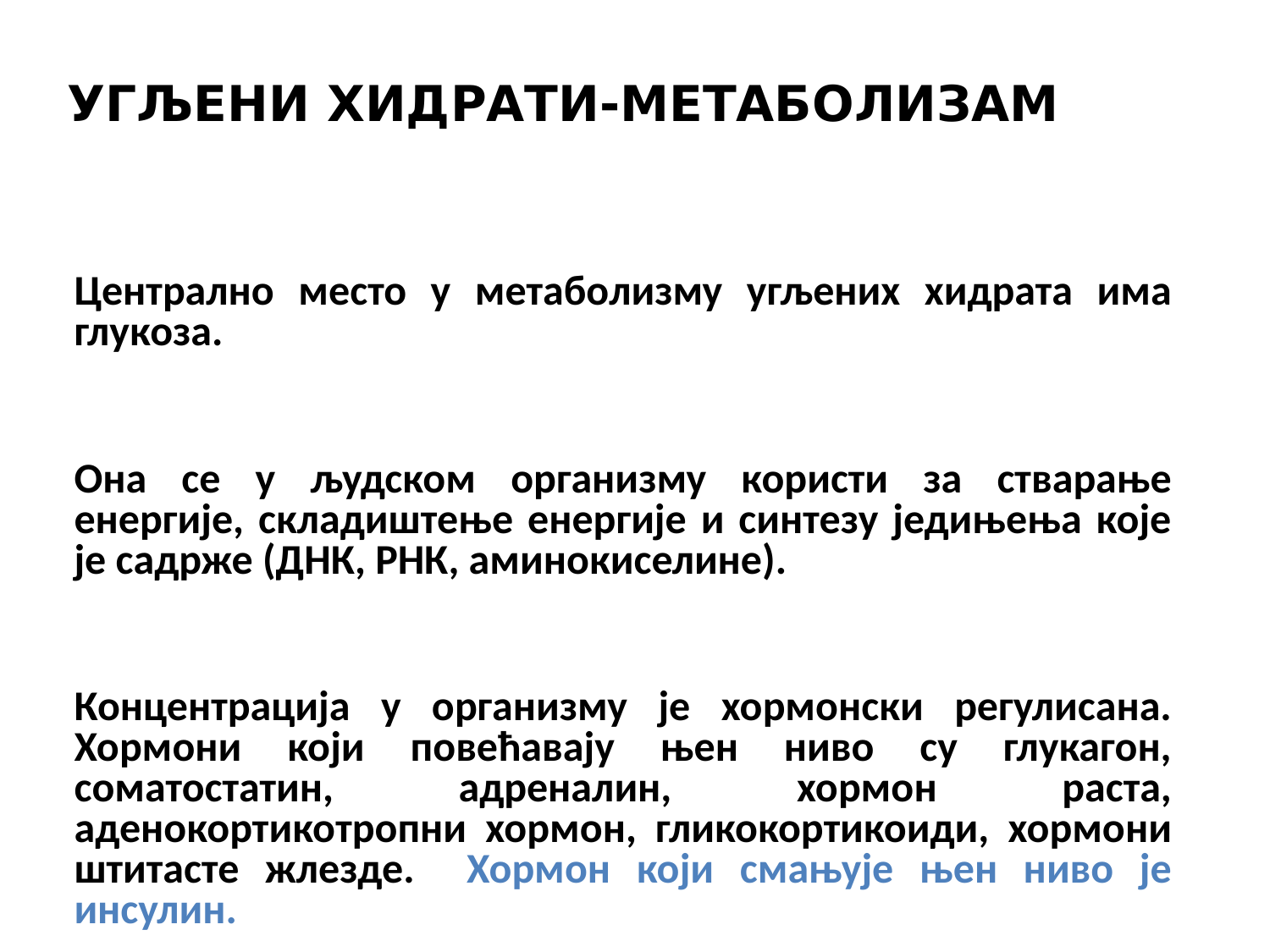

УГЉЕНИ ХИДРАТИ-МЕТАБОЛИЗАМ
	Централно место у метаболизму угљених хидрата има глукоза.

	Она се у људском организму користи за стварање енергије, складиштење енергије и синтезу једињења које је садрже (ДНК, РНК, аминокиселине).

	Концентрација у организму је хормонски регулисана. Хормони који повећавају њен ниво су глукагон, соматостатин, адреналин, хормон раста, аденокортикотропни хормон, гликокортикоиди, хормони штитасте жлезде.  Хормон који смањује њен ниво је инсулин.